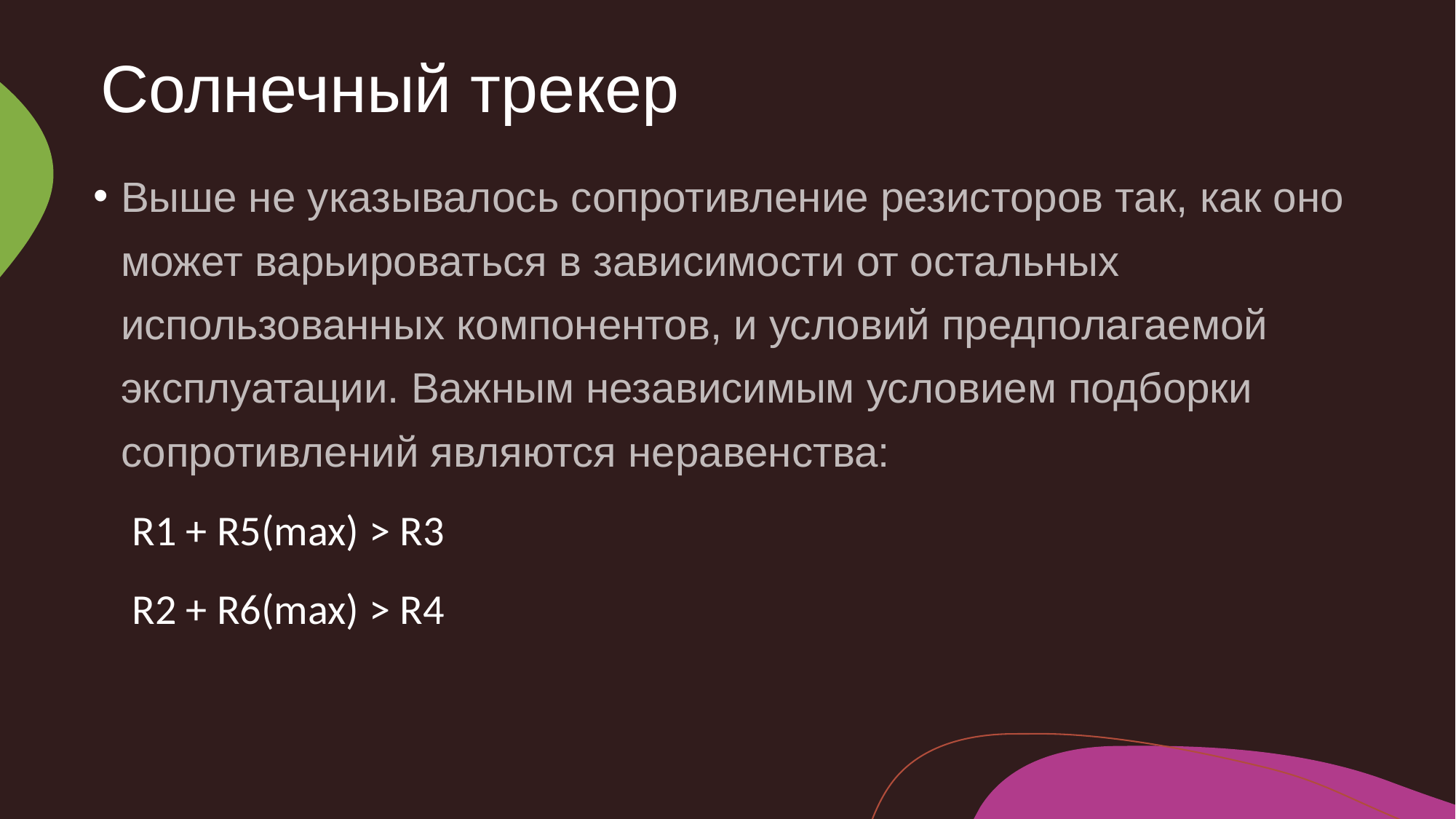

# Солнечный трекер
Выше не указывалось сопротивление резисторов так, как оно может варьироваться в зависимости от остальных использованных компонентов, и условий предполагаемой эксплуатации. Важным независимым условием подборки сопротивлений являются неравенства:
    R1 + R5(max) > R3
    R2 + R6(max) > R4